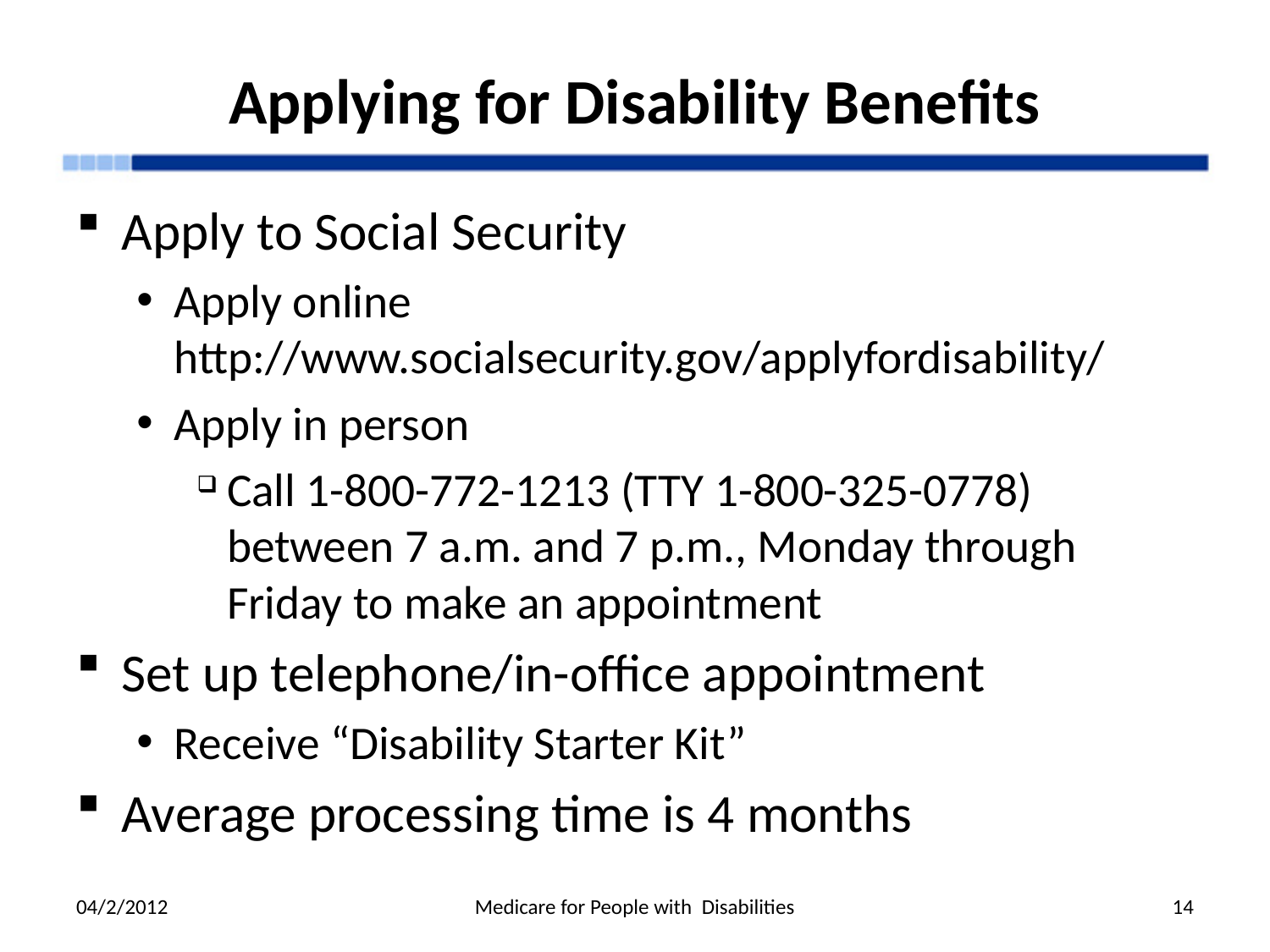

# Applying for Disability Benefits
Apply to Social Security
Apply online http://www.socialsecurity.gov/applyfordisability/
Apply in person
Call 1-800-772-1213 (TTY 1-800-325-0778) between 7 a.m. and 7 p.m., Monday through Friday to make an appointment
Set up telephone/in-office appointment
Receive “Disability Starter Kit”
Average processing time is 4 months

04/2/2012
Medicare for People with  Disabilities
14